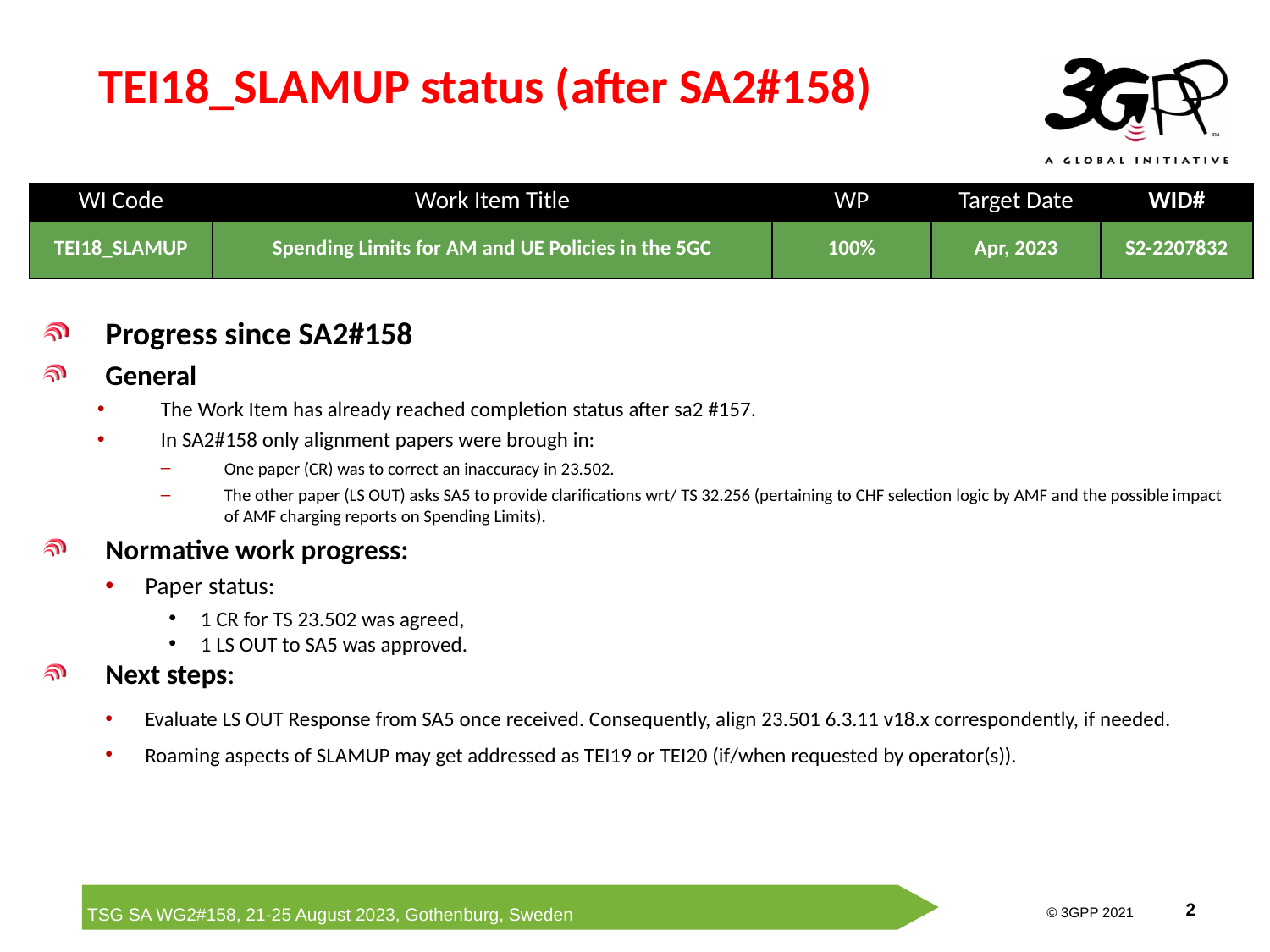

TEI18_SLAMUP status (after SA2#158)
| WI Code | Work Item Title | WP | Target Date | WID# |
| --- | --- | --- | --- | --- |
| TEI18\_SLAMUP | Spending Limits for AM and UE Policies in the 5GC | 100% | Apr, 2023 | S2-2207832 |
Progress since SA2#158
General
The Work Item has already reached completion status after sa2 #157.
In SA2#158 only alignment papers were brough in:
One paper (CR) was to correct an inaccuracy in 23.502.
The other paper (LS OUT) asks SA5 to provide clarifications wrt/ TS 32.256 (pertaining to CHF selection logic by AMF and the possible impact of AMF charging reports on Spending Limits).
Normative work progress:
Paper status:
1 CR for TS 23.502 was agreed,
1 LS OUT to SA5 was approved.
Next steps:
Evaluate LS OUT Response from SA5 once received. Consequently, align 23.501 6.3.11 v18.x correspondently, if needed.
Roaming aspects of SLAMUP may get addressed as TEI19 or TEI20 (if/when requested by operator(s)).